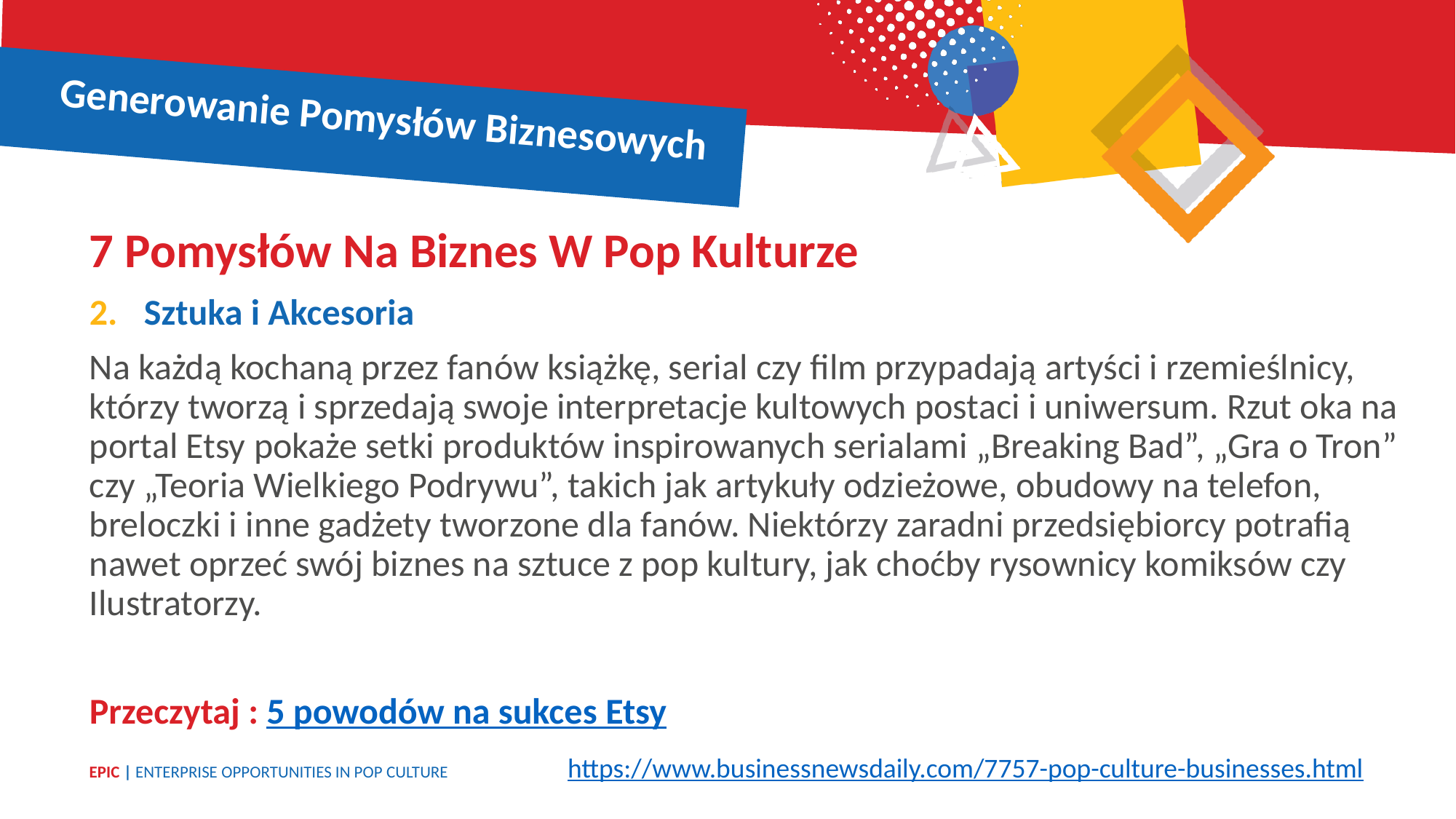

Generowanie Pomysłów Biznesowych

7 Pomysłów Na Biznes W Pop Kulturze
Sztuka i Akcesoria
Na każdą kochaną przez fanów książkę, serial czy film przypadają artyści i rzemieślnicy, którzy tworzą i sprzedają swoje interpretacje kultowych postaci i uniwersum. Rzut oka na portal Etsy pokaże setki produktów inspirowanych serialami „Breaking Bad”, „Gra o Tron” czy „Teoria Wielkiego Podrywu”, takich jak artykuły odzieżowe, obudowy na telefon, breloczki i inne gadżety tworzone dla fanów. Niektórzy zaradni przedsiębiorcy potrafią nawet oprzeć swój biznes na sztuce z pop kultury, jak choćby rysownicy komiksów czy Ilustratorzy.

Przeczytaj : 5 powodów na sukces Etsy
https://www.businessnewsdaily.com/7757-pop-culture-businesses.html